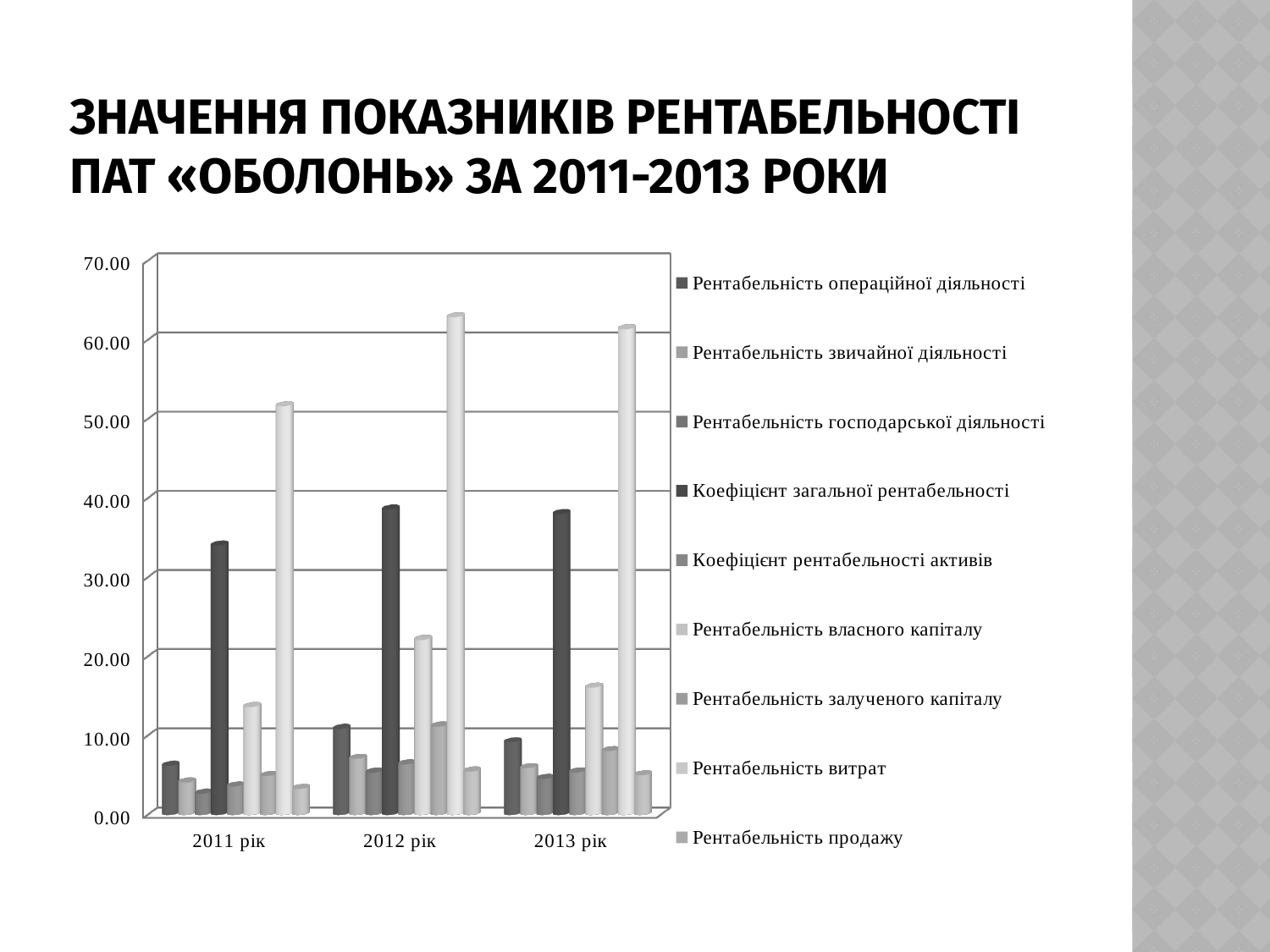

# Значення показників рентабельності ПАТ «Оболонь» за 2011-2013 роки

[unsupported chart]